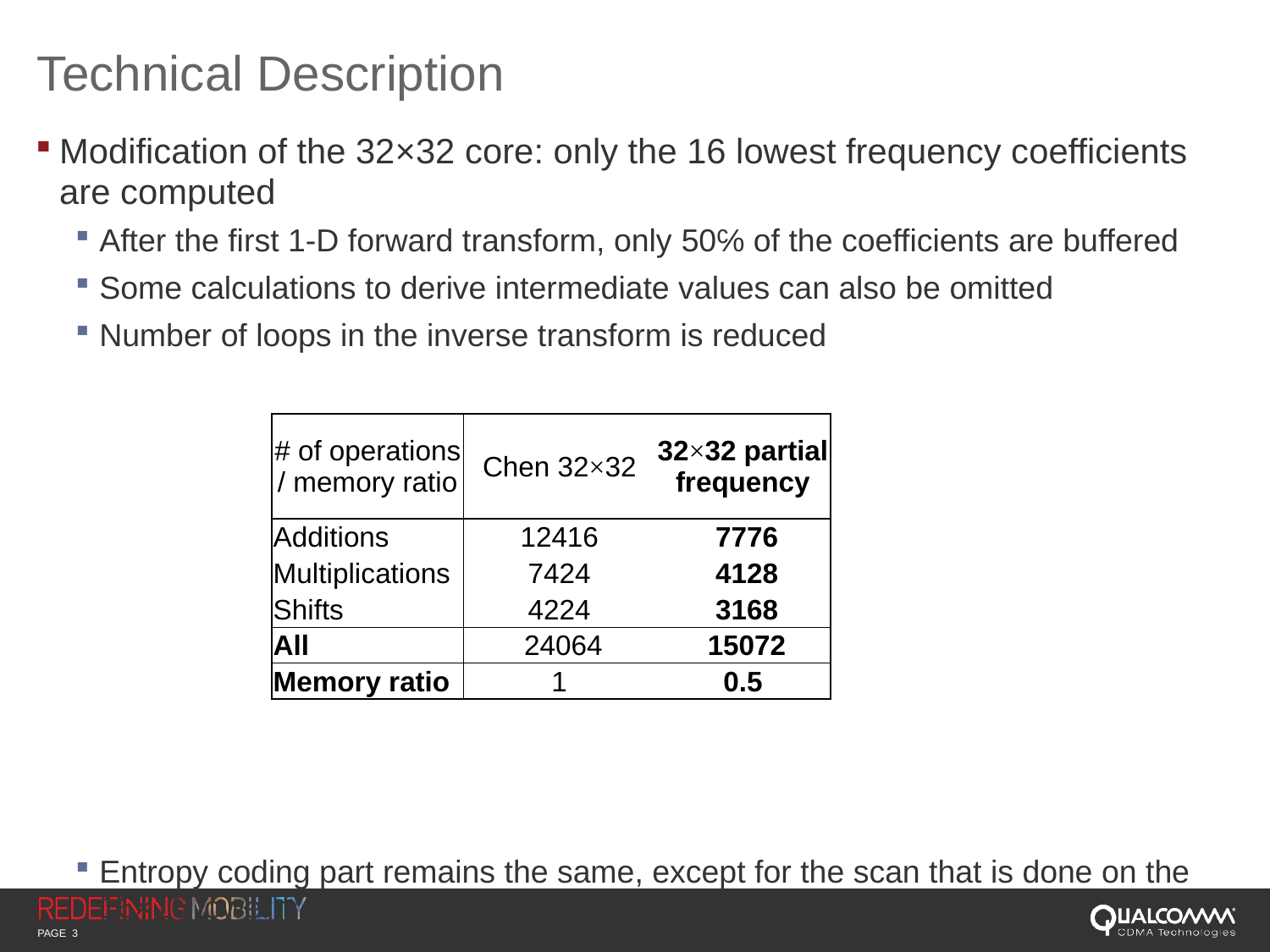

# Technical Description
Modification of the 32×32 core: only the 16 lowest frequency coefficients are computed
After the first 1-D forward transform, only 50℅ of the coefficients are buffered
Some calculations to derive intermediate values can also be omitted
Number of loops in the inverse transform is reduced

Entropy coding part remains the same, except for the scan that is done on the 16×16 lower frequency square

| # of operations / memory ratio | Chen 32×32 | 32×32 partial frequency |
| --- | --- | --- |
| Additions | 12416 | 7776 |
| Multiplications | 7424 | 4128 |
| Shifts | 4224 | 3168 |
| All | 24064 | 15072 |
| Memory ratio | 1 | 0.5 |